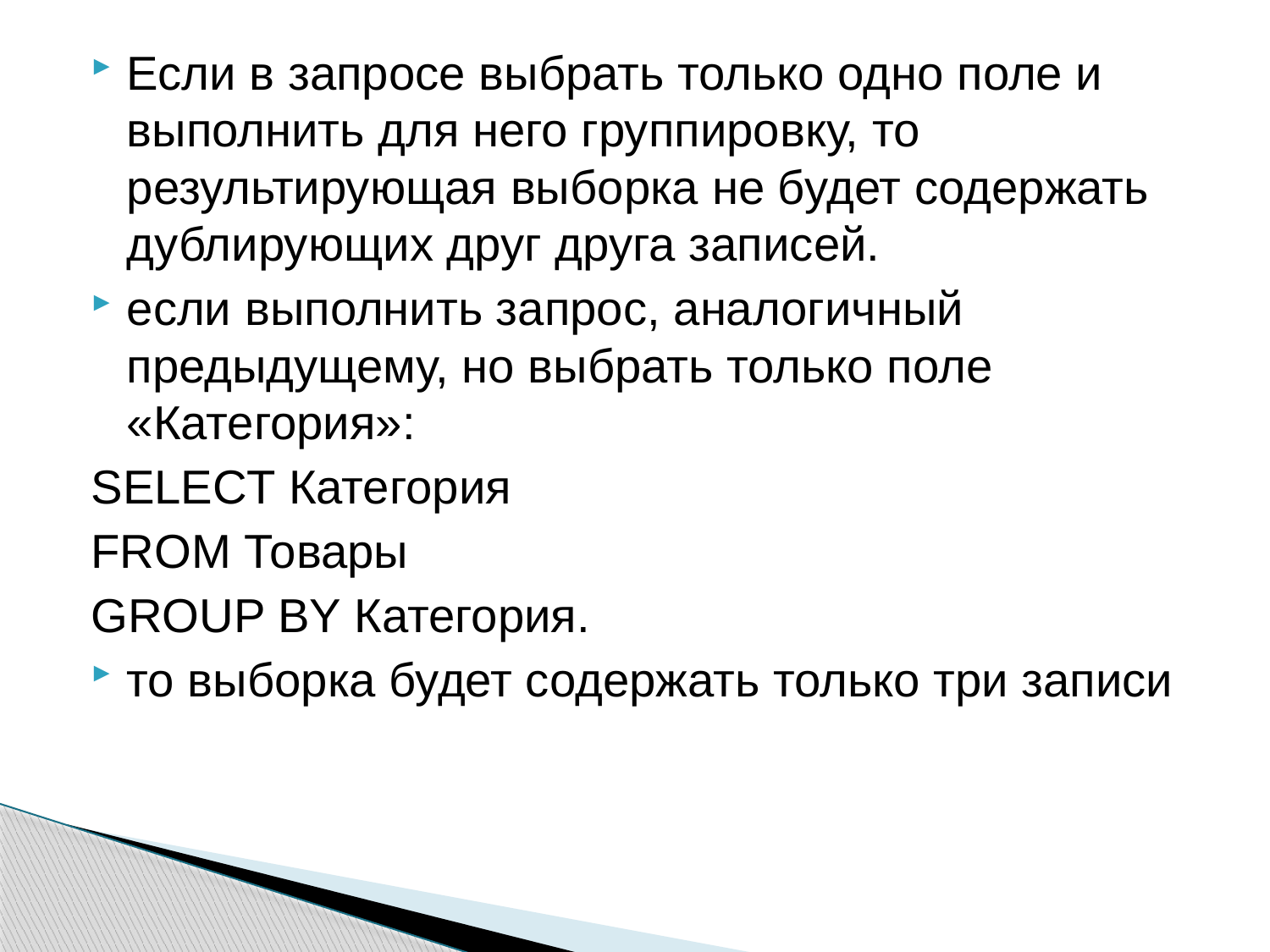

Если в запросе выбрать только одно поле и выполнить для него группировку, то результирующая выборка не будет содержать дублирующих друг друга записей.
если выполнить запрос, аналогичный предыдущему, но выбрать только поле «Категория»:
SELECT Категория
FROM Товары
GROUP BY Категория.
то выборка будет содержать только три записи